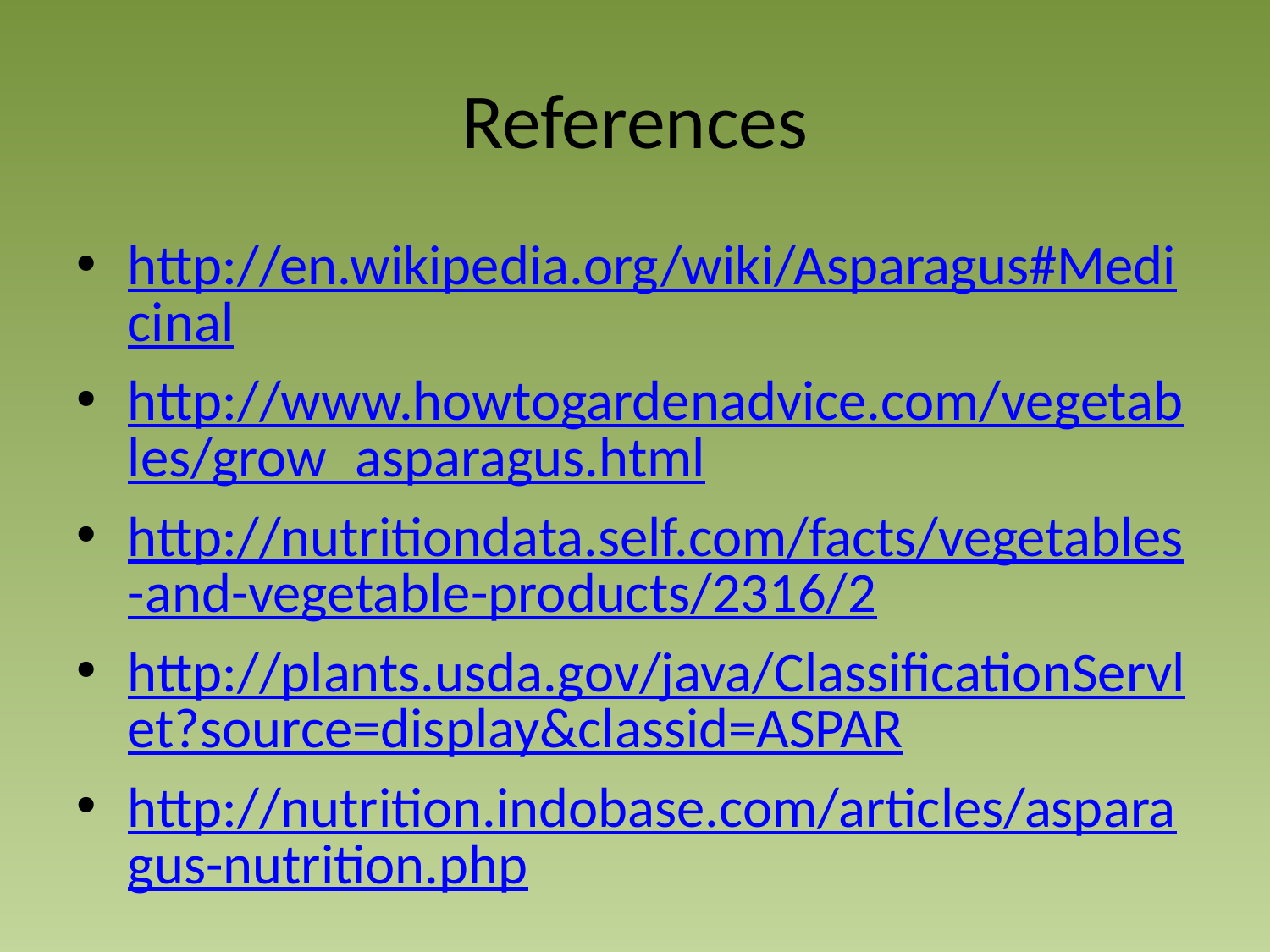

# References
http://en.wikipedia.org/wiki/Asparagus#Medicinal
http://www.howtogardenadvice.com/vegetables/grow_asparagus.html
http://nutritiondata.self.com/facts/vegetables-and-vegetable-products/2316/2
http://plants.usda.gov/java/ClassificationServlet?source=display&classid=ASPAR
http://nutrition.indobase.com/articles/asparagus-nutrition.php